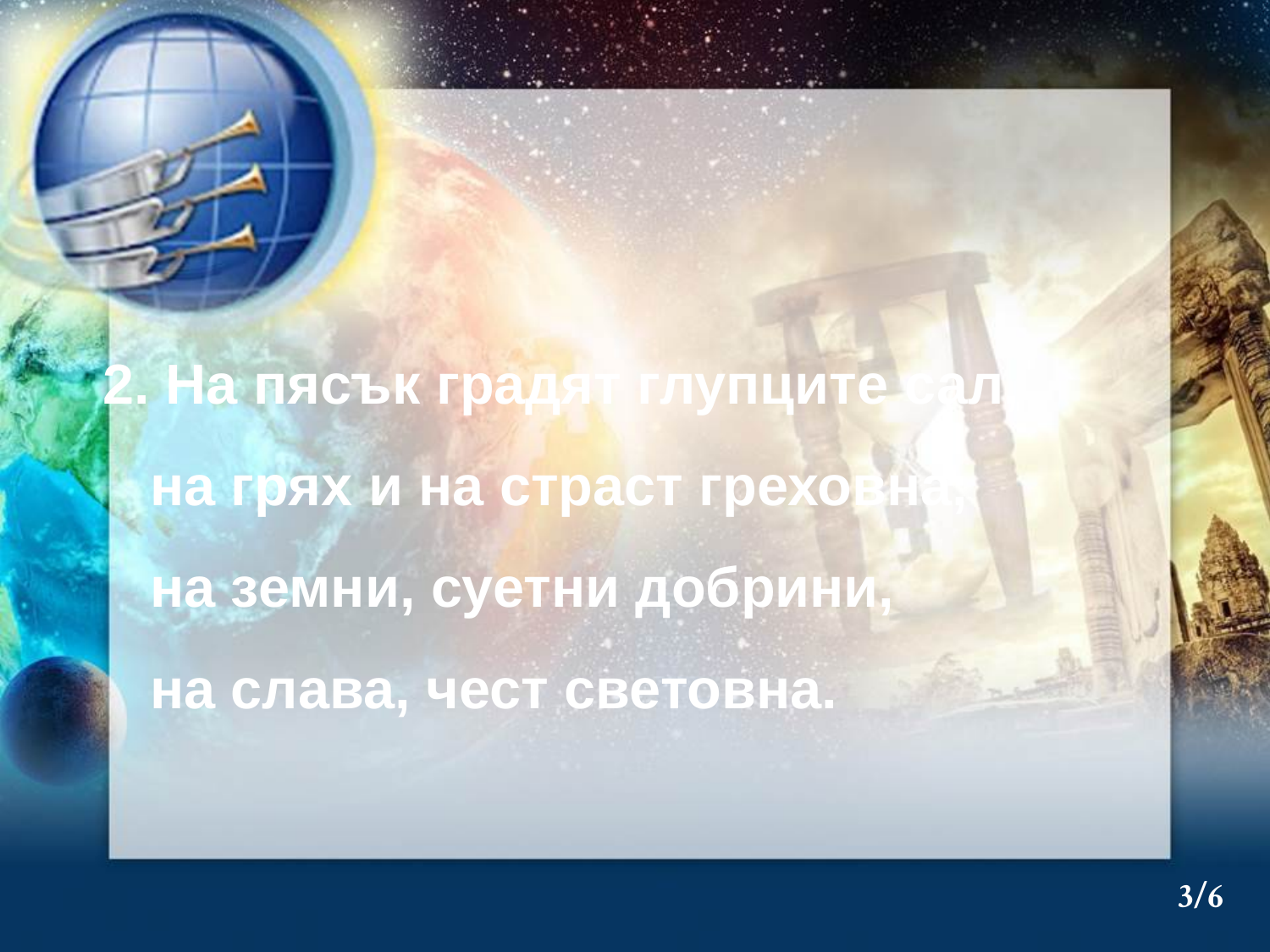

2. На пясък градят глупците сал,
    на грях и на страст греховна,
    на земни, суетни добрини,
    на слава, чест световна.
3/6